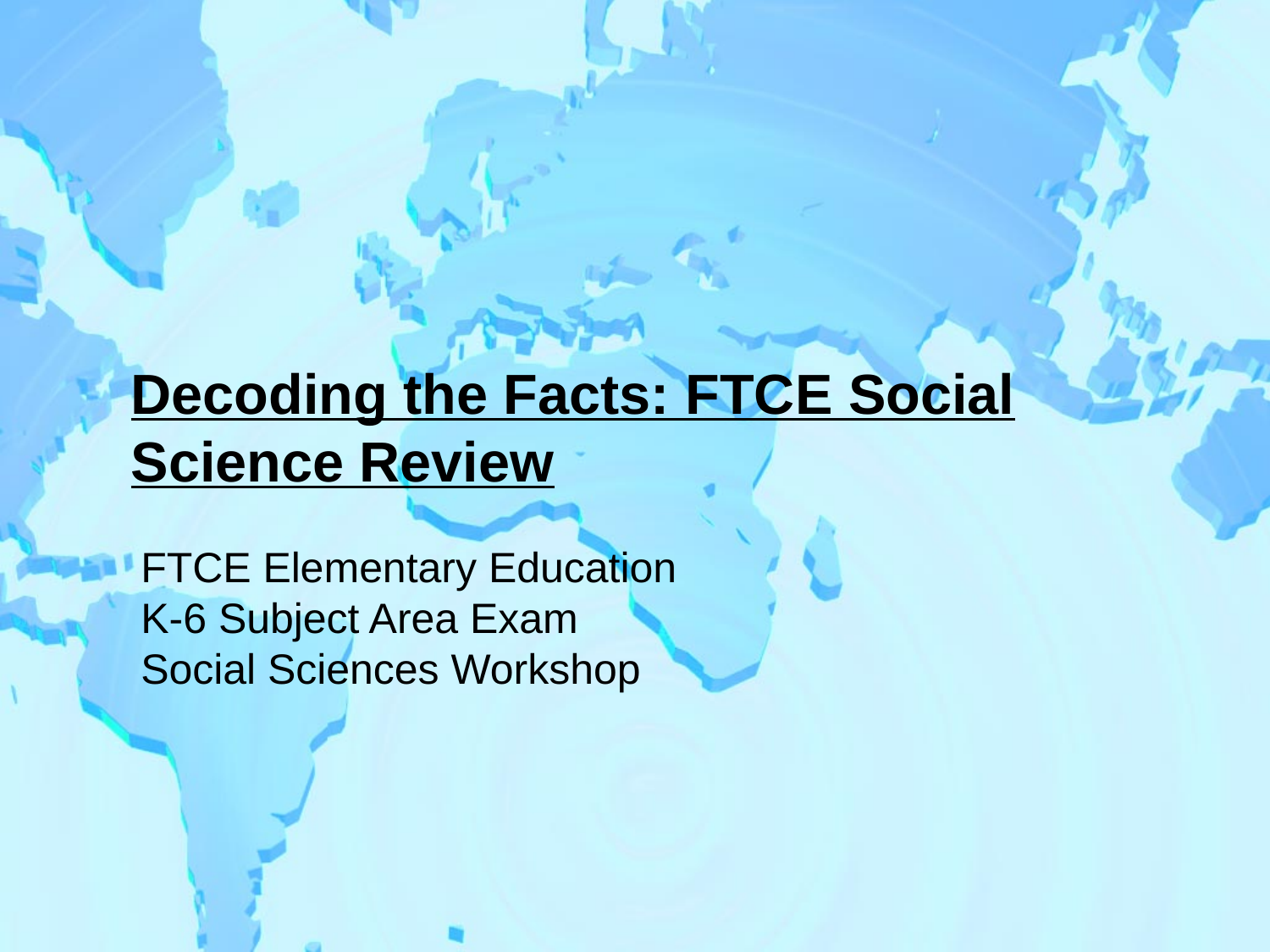

# Decoding the Facts: FTCE Social Science Review
FTCE Elementary Education K-6 Subject Area Exam Social Sciences Workshop